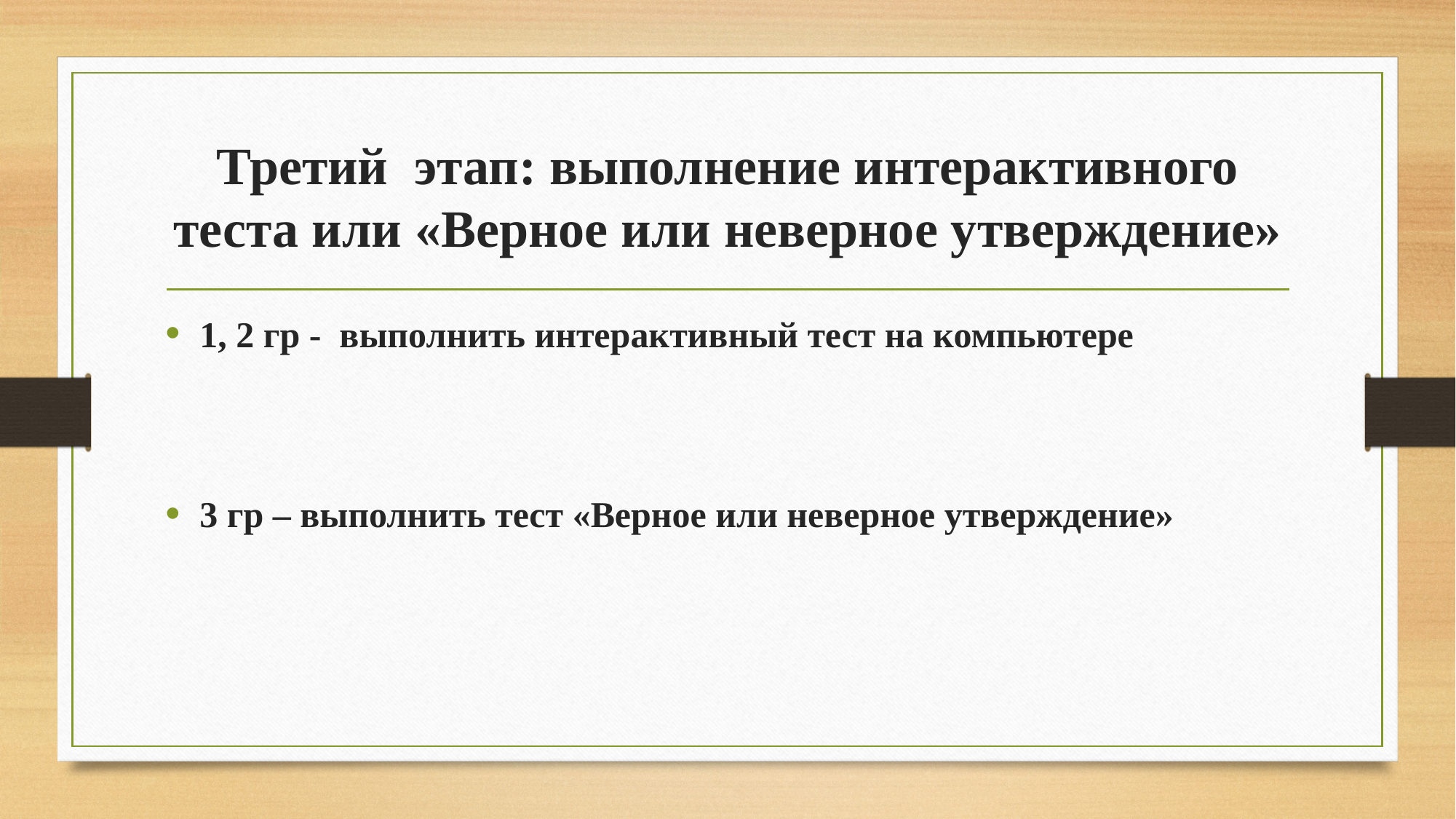

# Третий  этап: выполнение интерактивного теста или «Верное или неверное утверждение»
1, 2 гр -  выполнить интерактивный тест на компьютере

3 гр – выполнить тест «Верное или неверное утверждение»